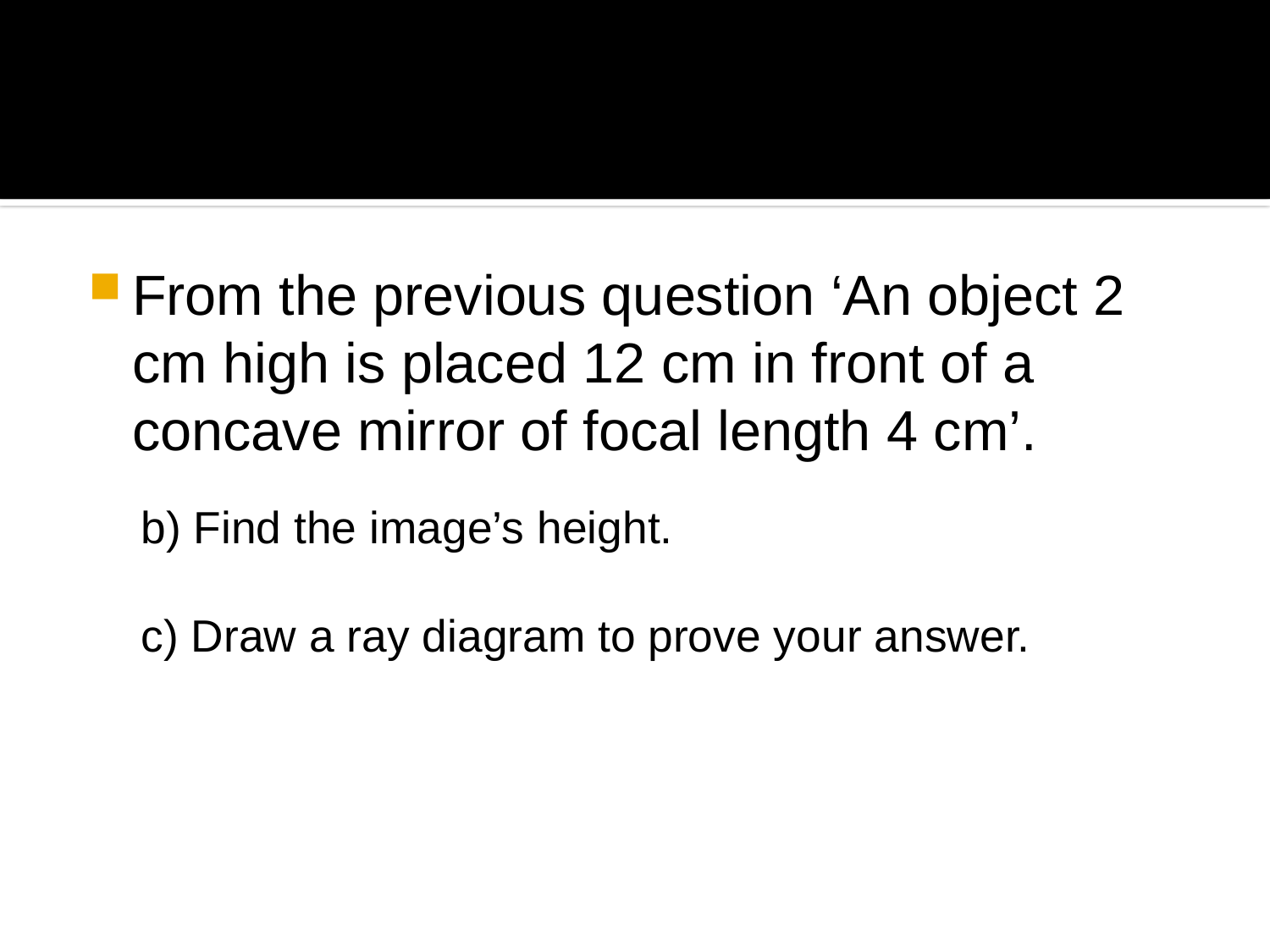

#
From the previous question ‘An object 2 cm high is placed 12 cm in front of a concave mirror of focal length 4 cm’.

b) Find the image’s height.

c) Draw a ray diagram to prove your answer.